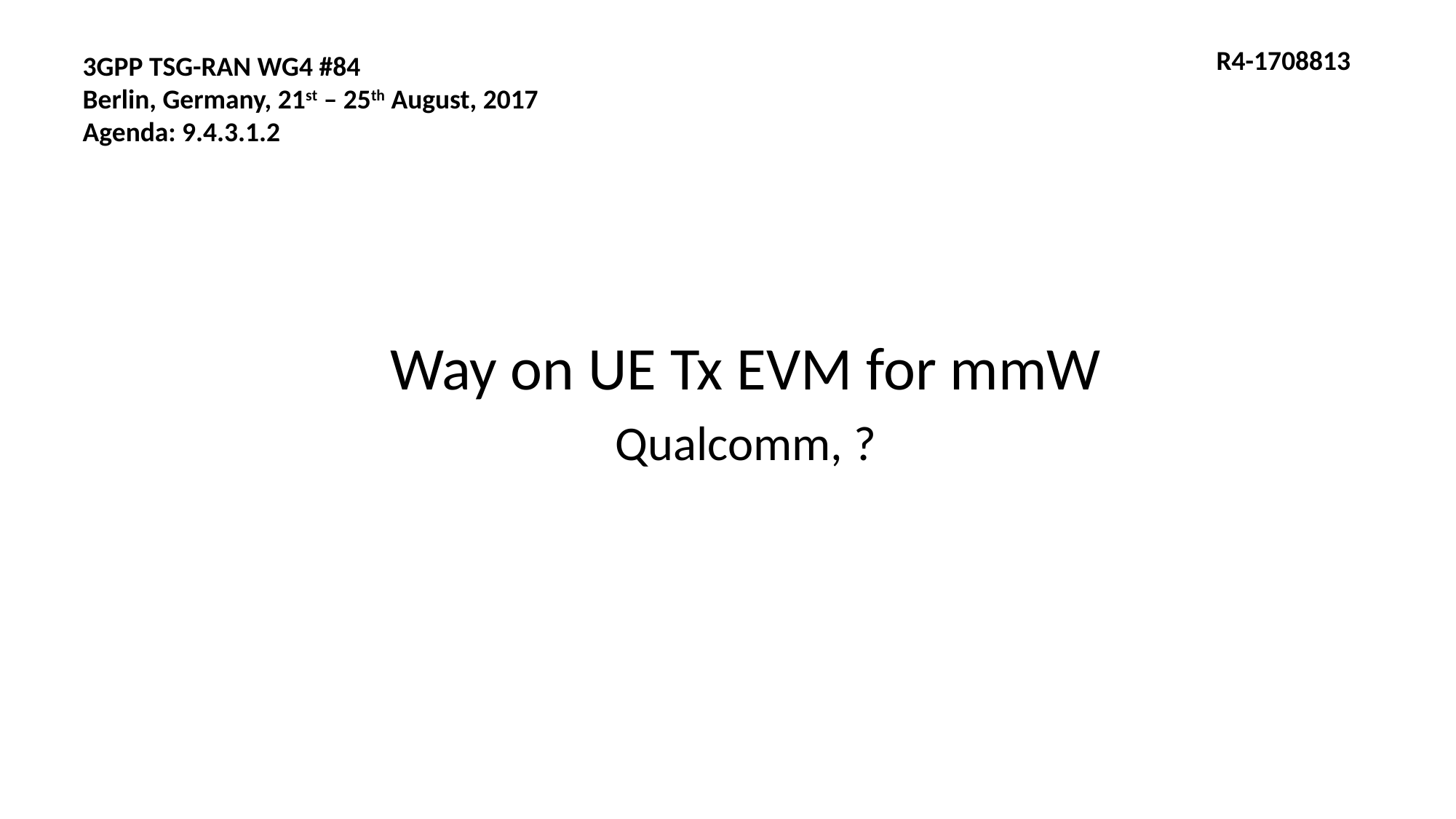

R4-1708813
3GPP TSG-RAN WG4 #84
Berlin, Germany, 21st – 25th August, 2017
Agenda: 9.4.3.1.2
Way on UE Tx EVM for mmW
Qualcomm, ?